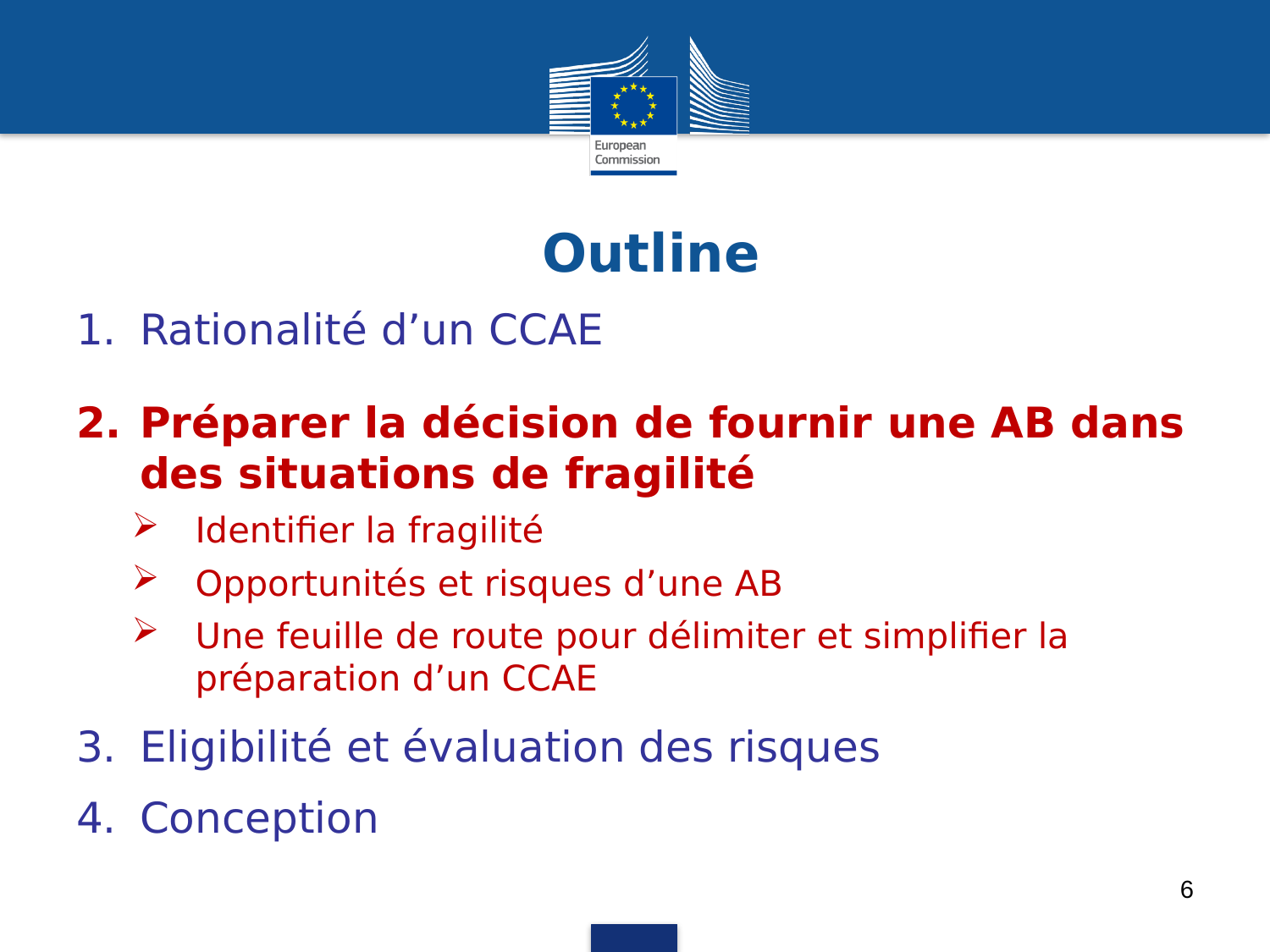

# Outline
Rationalité d’un CCAE
Préparer la décision de fournir une AB dans des situations de fragilité
Identifier la fragilité
Opportunités et risques d’une AB
Une feuille de route pour délimiter et simplifier la préparation d’un CCAE
Eligibilité et évaluation des risques
Conception

6